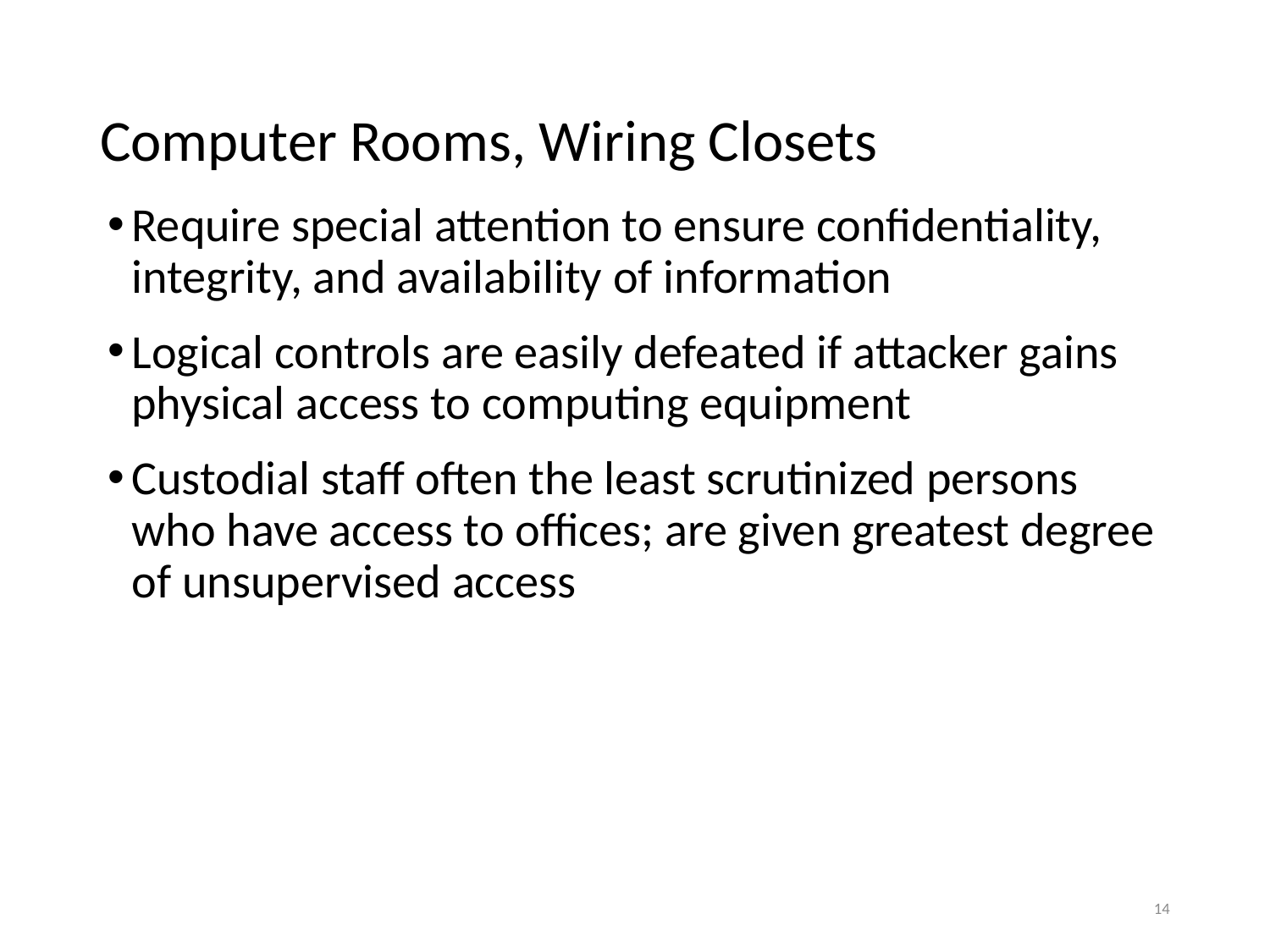

# Computer Rooms, Wiring Closets
Require special attention to ensure confidentiality, integrity, and availability of information
Logical controls are easily defeated if attacker gains physical access to computing equipment
Custodial staff often the least scrutinized persons who have access to offices; are given greatest degree of unsupervised access
14